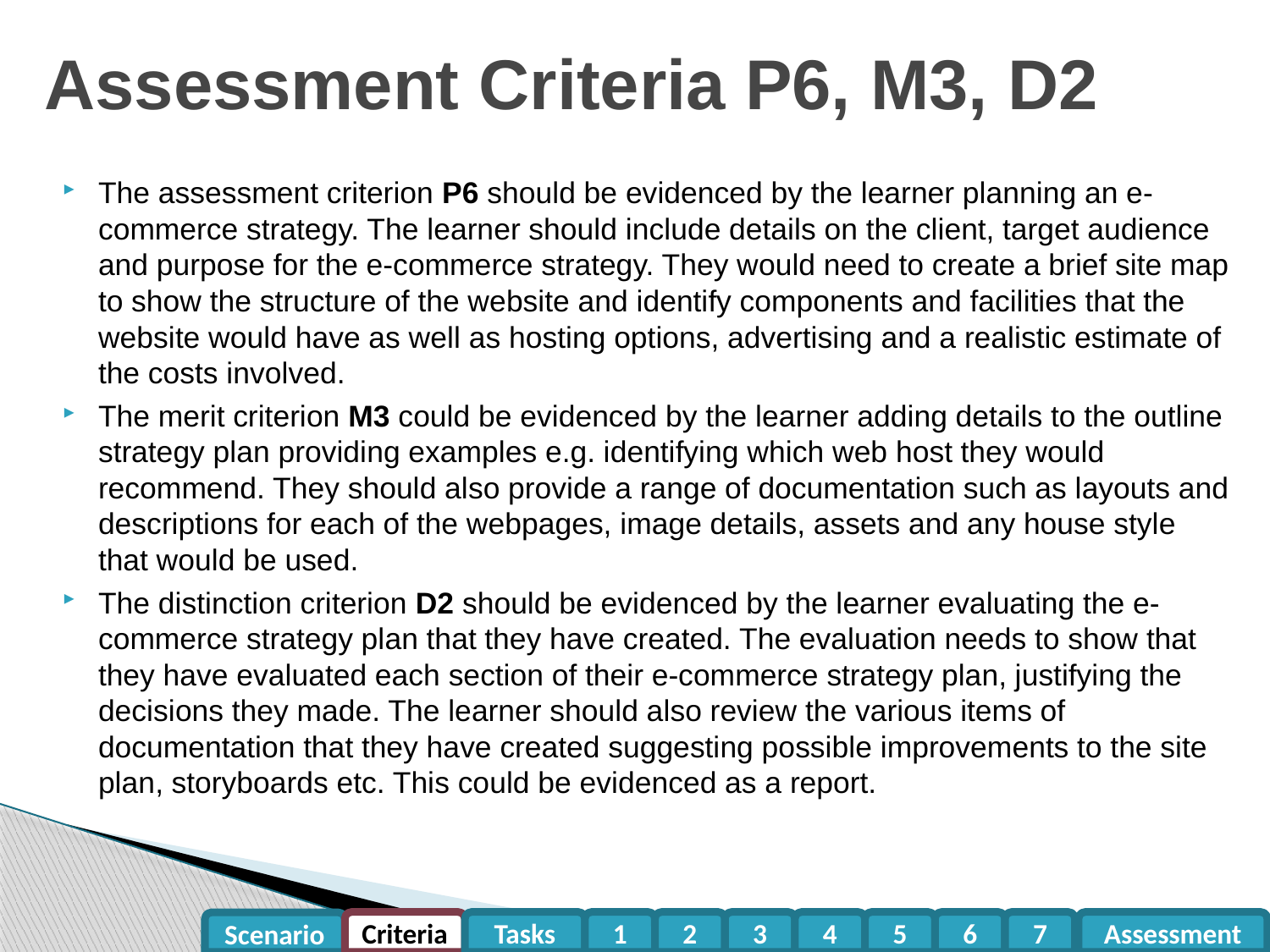

# Assessment Criteria P6, M3, D2
The assessment criterion P6 should be evidenced by the learner planning an e-commerce strategy. The learner should include details on the client, target audience and purpose for the e-commerce strategy. They would need to create a brief site map to show the structure of the website and identify components and facilities that the website would have as well as hosting options, advertising and a realistic estimate of the costs involved.
The merit criterion M3 could be evidenced by the learner adding details to the outline strategy plan providing examples e.g. identifying which web host they would recommend. They should also provide a range of documentation such as layouts and descriptions for each of the webpages, image details, assets and any house style that would be used.
The distinction criterion D2 should be evidenced by the learner evaluating the e-commerce strategy plan that they have created. The evaluation needs to show that they have evaluated each section of their e-commerce strategy plan, justifying the decisions they made. The learner should also review the various items of documentation that they have created suggesting possible improvements to the site plan, storyboards etc. This could be evidenced as a report.